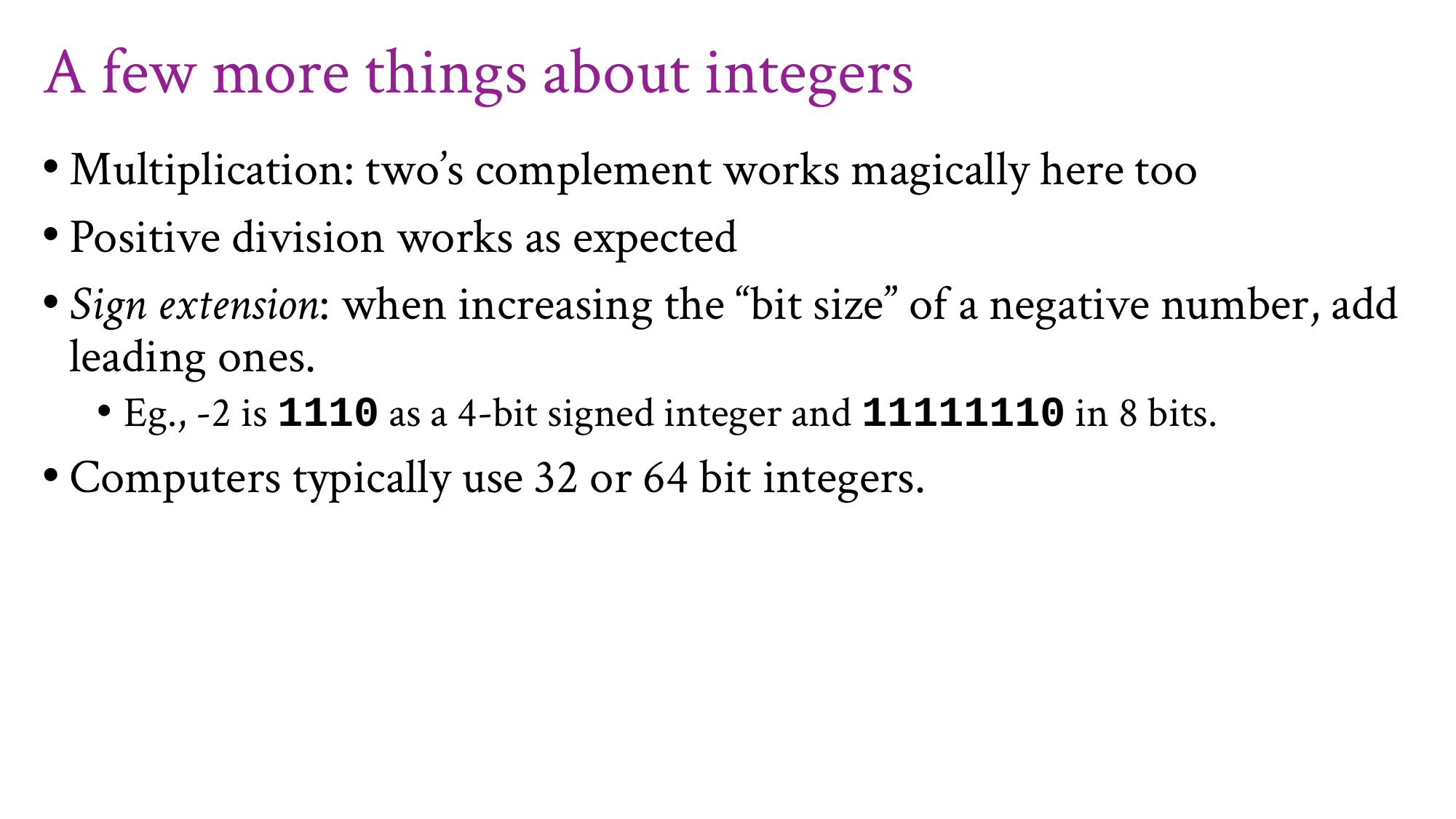

# A few more things about integers
Multiplication: two’s complement works magically here too
Positive division works as expected
Sign extension: when increasing the “bit size” of a negative number, add leading ones.
Eg., -2 is 1110 as a 4-bit signed integer and 11111110 in 8 bits.
Computers typically use 32 or 64 bit integers.

Any questions on last week’s material?